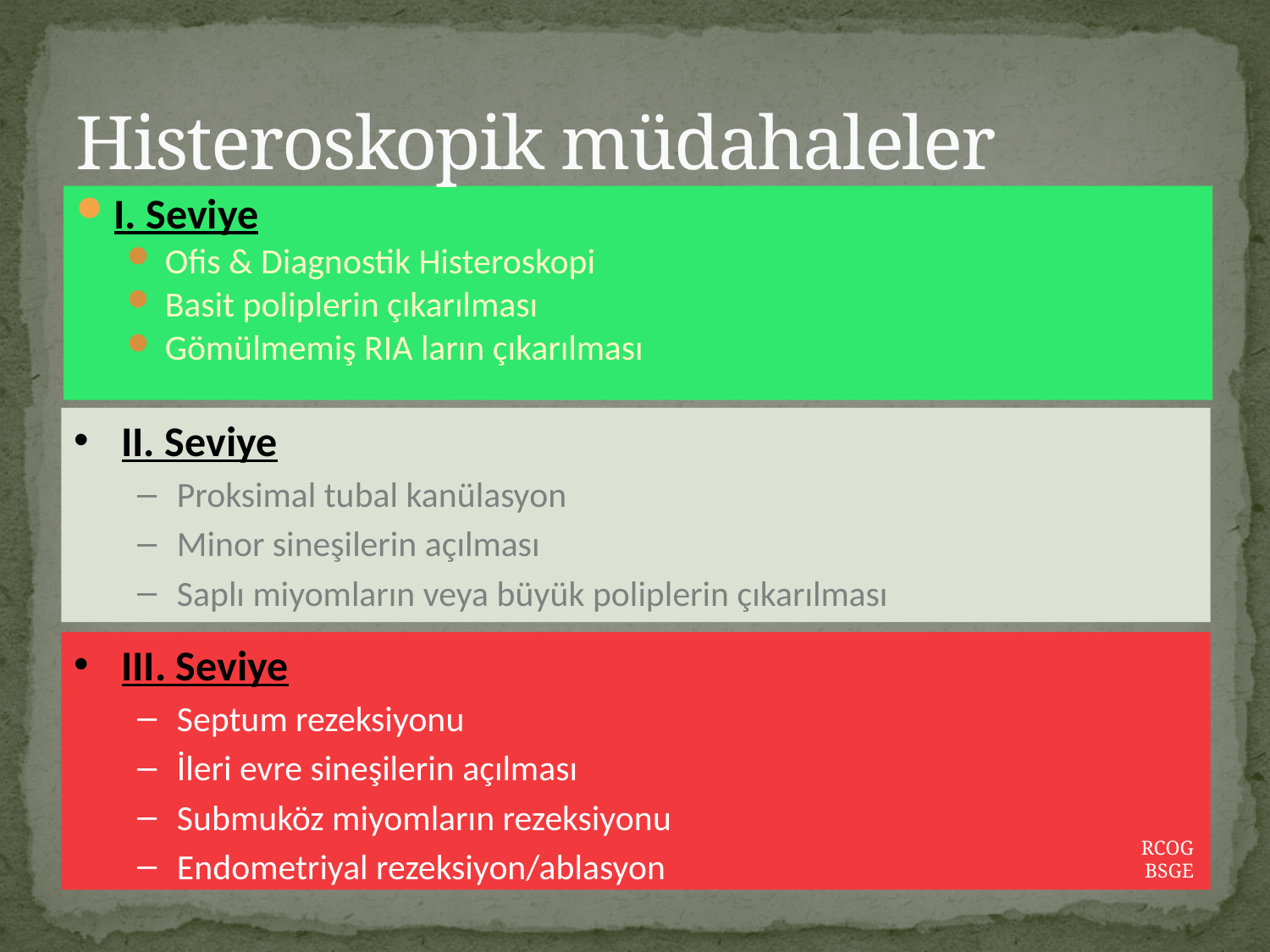

# Histeroskopik müdahaleler
I. Seviye
Ofis & Diagnostik Histeroskopi
Basit poliplerin çıkarılması
Gömülmemiş RIA ların çıkarılması
II. Seviye
Proksimal tubal kanülasyon
Minor sineşilerin açılması
Saplı miyomların veya büyük poliplerin çıkarılması
III. Seviye
Septum rezeksiyonu
İleri evre sineşilerin açılması
Submuköz miyomların rezeksiyonu
Endometriyal rezeksiyon/ablasyon
RCOG
BSGE